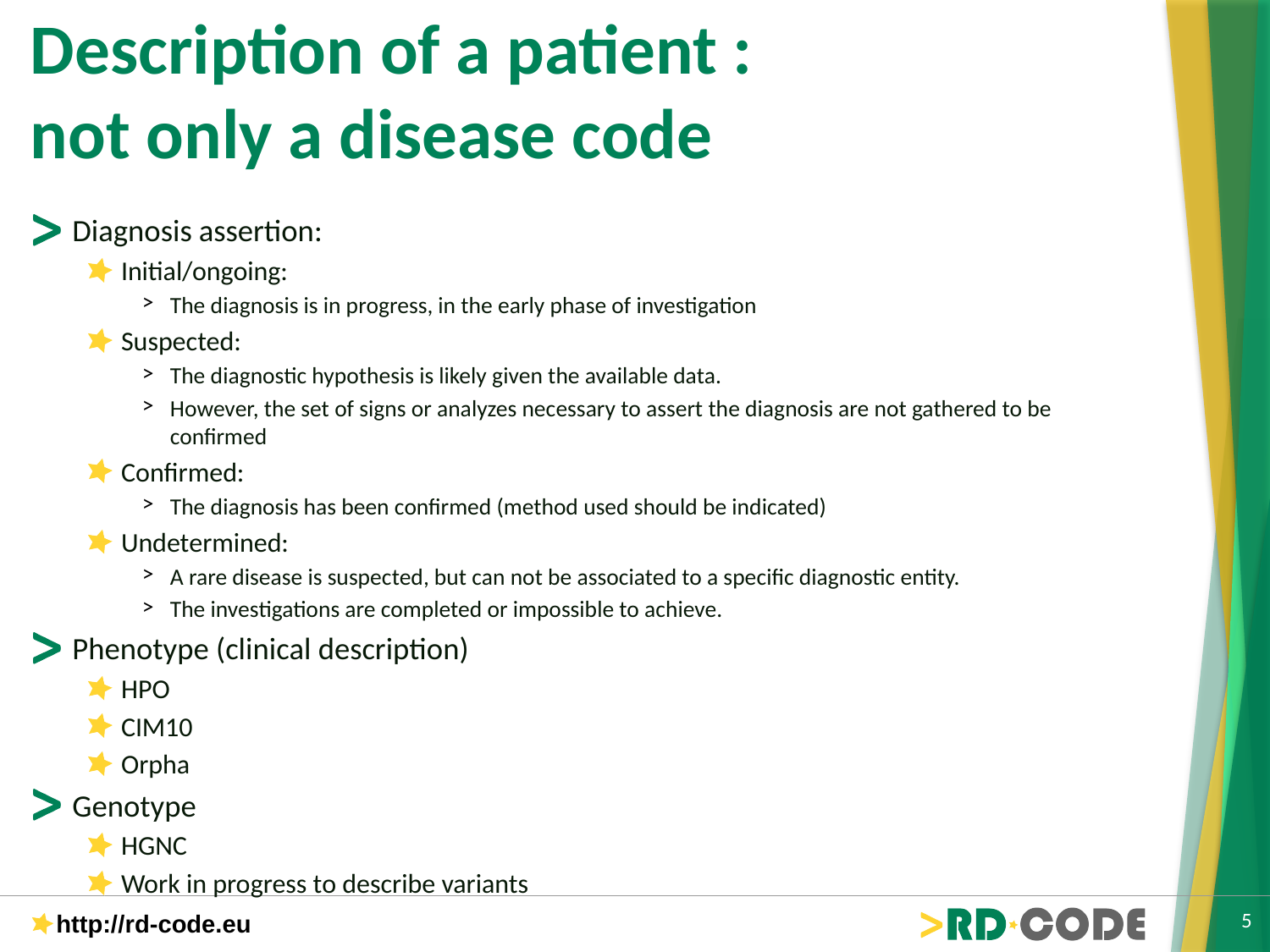

# Description of a patient : not only a disease code
Diagnosis assertion:
Initial/ongoing:
The diagnosis is in progress, in the early phase of investigation
Suspected:
The diagnostic hypothesis is likely given the available data.
However, the set of signs or analyzes necessary to assert the diagnosis are not gathered to be confirmed
Confirmed:
The diagnosis has been confirmed (method used should be indicated)
Undetermined:
A rare disease is suspected, but can not be associated to a specific diagnostic entity.
The investigations are completed or impossible to achieve.
Phenotype (clinical description)
HPO
CIM10
Orpha
Genotype
HGNC
Work in progress to describe variants

5